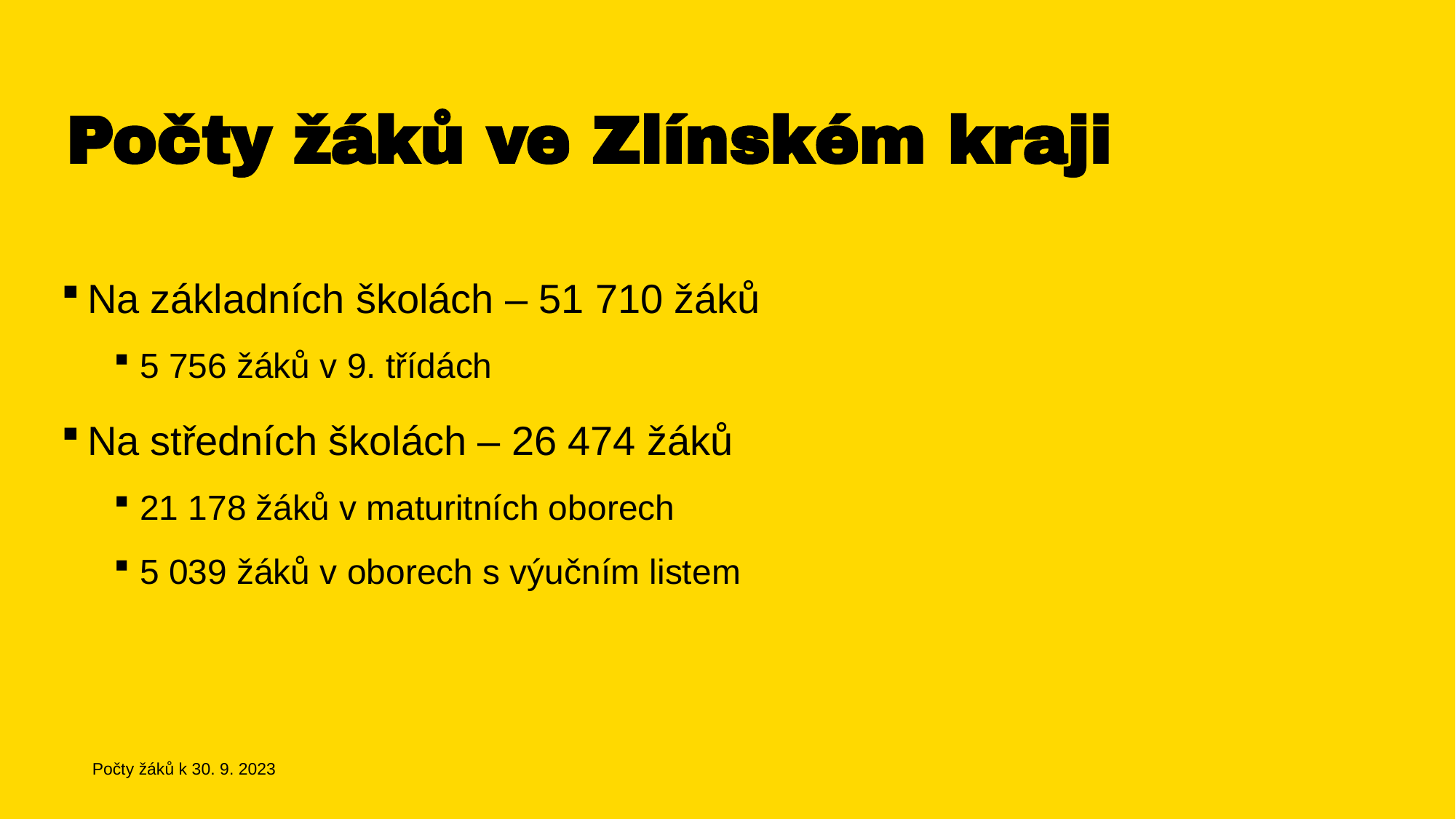

# Počty žáků ve Zlínském kraji

Na základních školách – 51 710 žáků
5 756 žáků v 9. třídách
Na středních školách – 26 474 žáků
21 178 žáků v maturitních oborech
5 039 žáků v oborech s výučním listem

Počty žáků k 30. 9. 2023